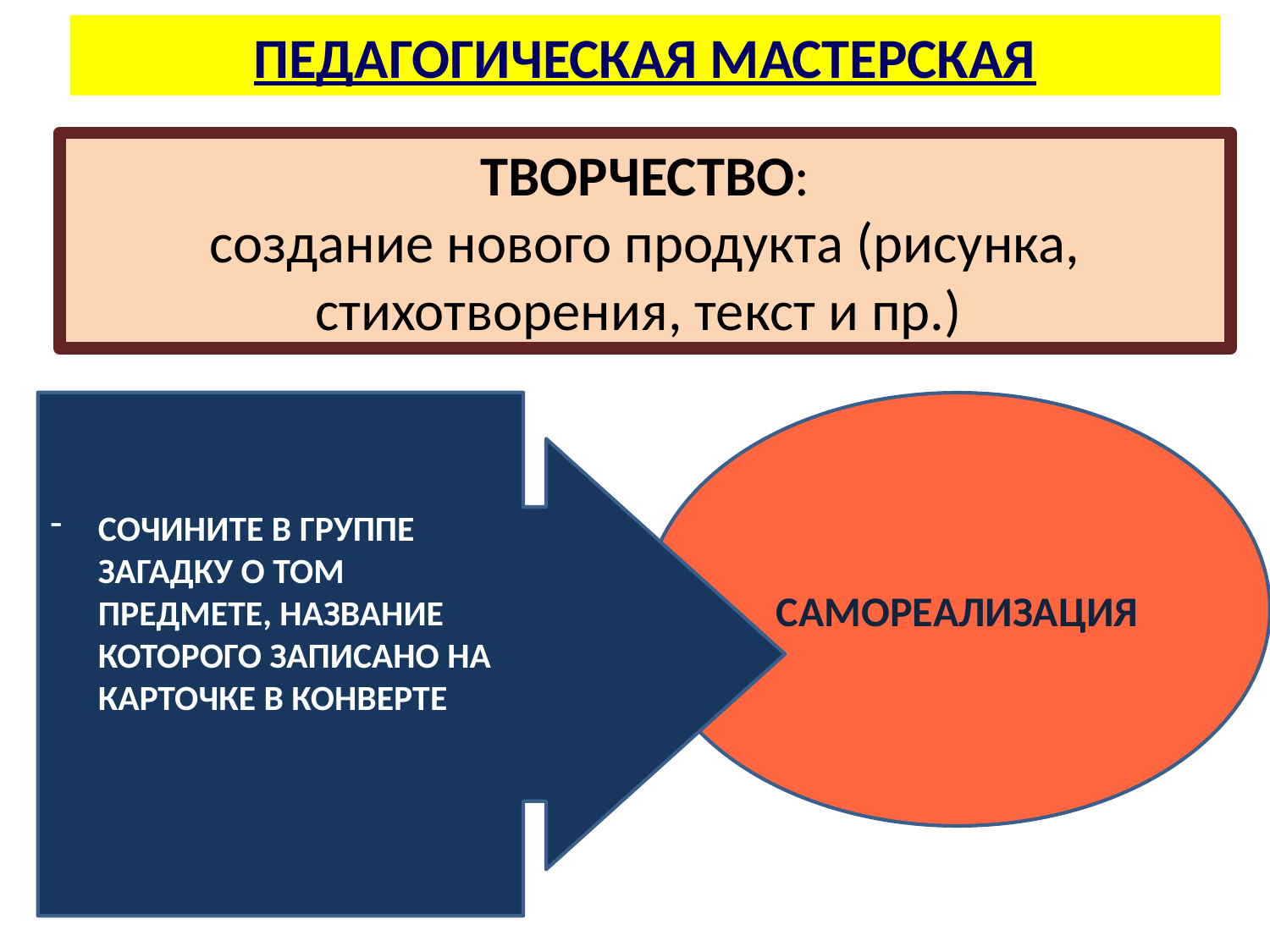

ПЕДАГОГИЧЕСКАЯ МАСТЕРСКАЯ
ТВОРЧЕСТВО:
создание нового продукта (рисунка, стихотворения, текст и пр.)
СОЧИНИТЕ В ГРУППЕ ЗАГАДКУ О ТОМ ПРЕДМЕТЕ, НАЗВАНИЕ КОТОРОГО ЗАПИСАНО НА КАРТОЧКЕ В КОНВЕРТЕ

САМОРЕАЛИЗАЦИЯ